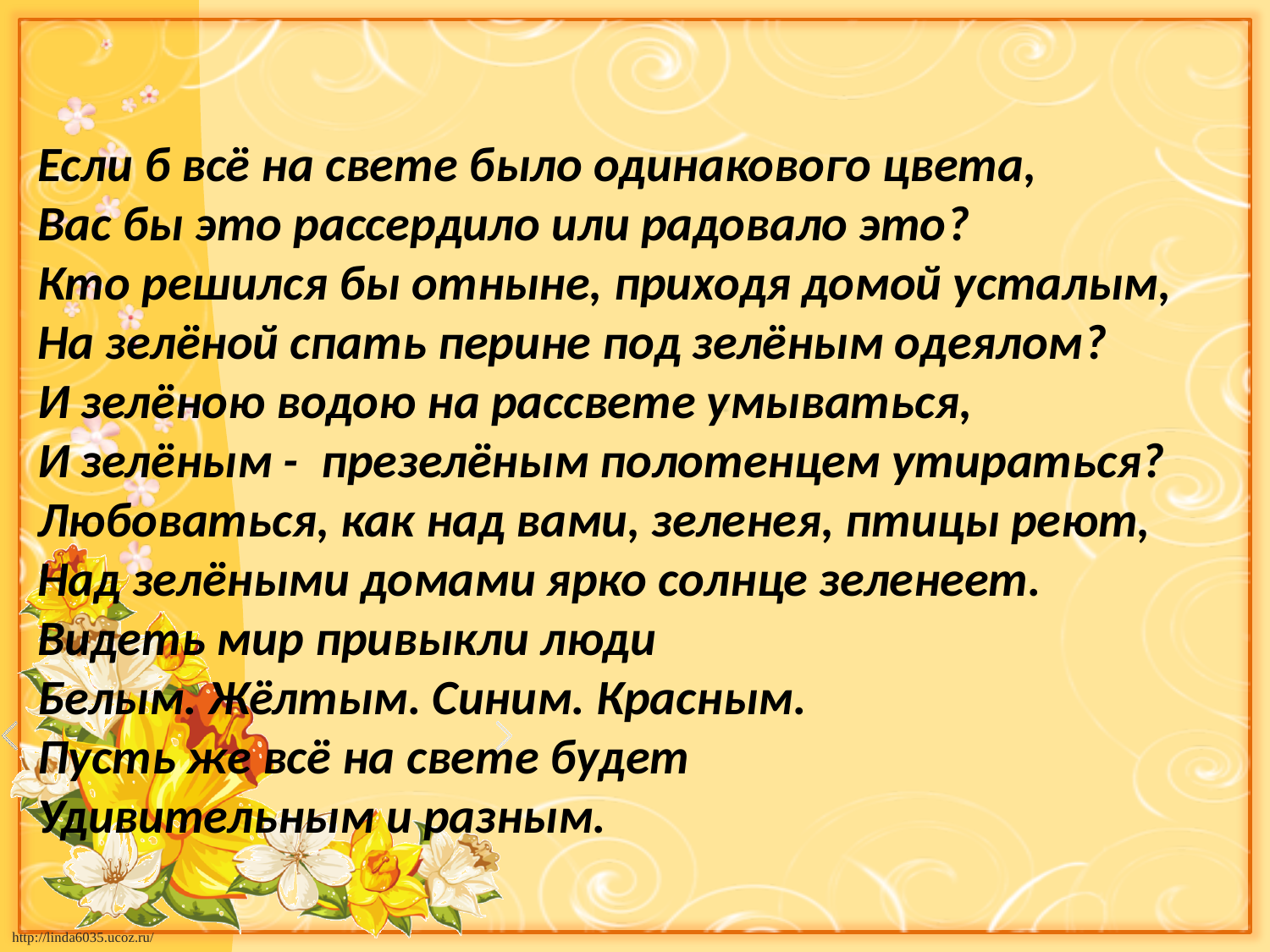

Если б всё на свете было одинакового цвета,
Вас бы это рассердило или радовало это?
Кто решился бы отныне, приходя домой усталым,
На зелёной спать перине под зелёным одеялом?
И зелёною водою на рассвете умываться,
И зелёным -  презелёным полотенцем утираться?
Любоваться, как над вами, зеленея, птицы реют,
Над зелёными домами ярко солнце зеленеет.
Видеть мир привыкли люди
Белым. Жёлтым. Синим. Красным.
Пусть же всё на свете будет
Удивительным и разным.